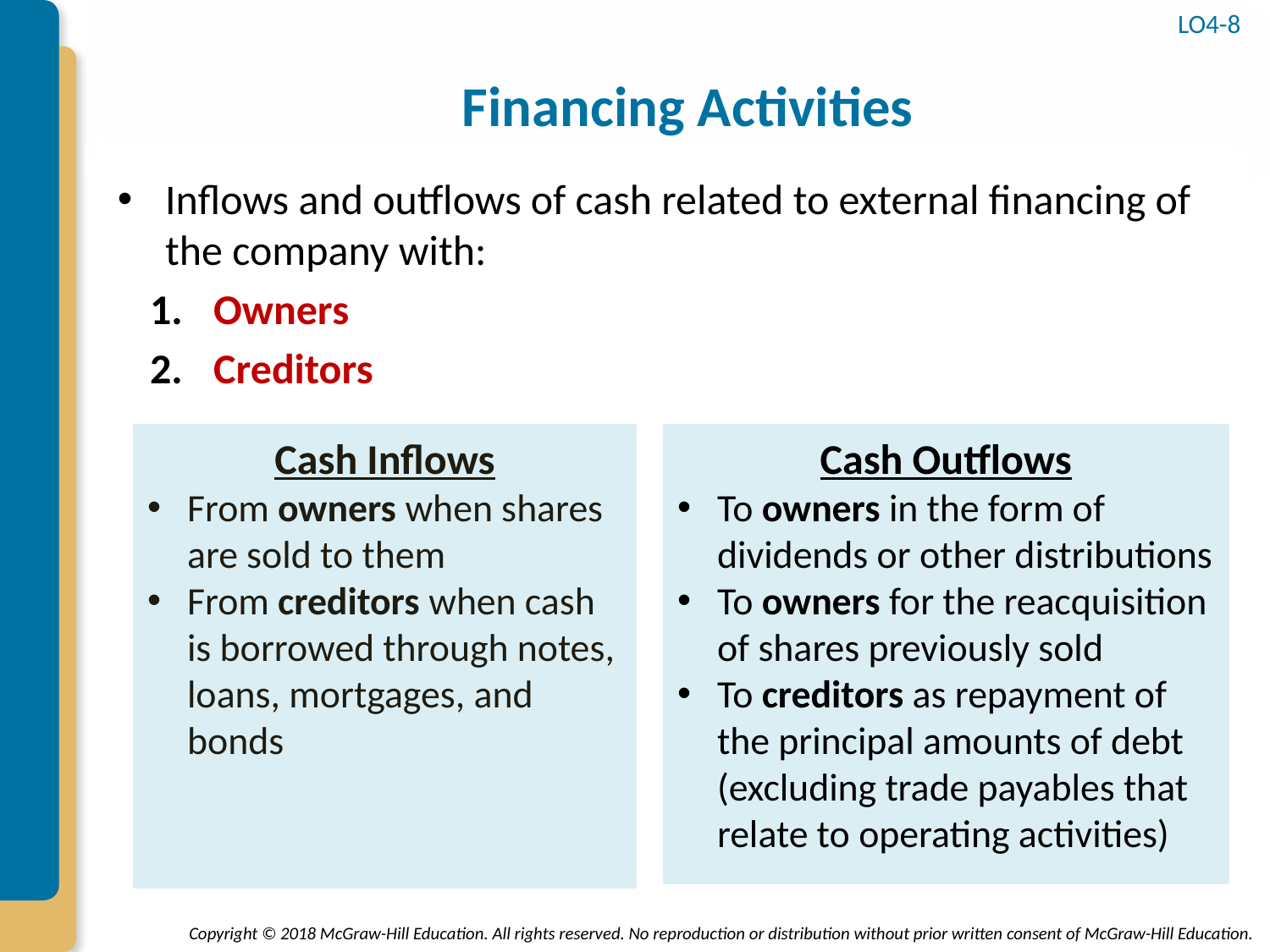

# Financing Activities
LO4-8
Inflows and outflows of cash related to external financing of the company with:
Owners
Creditors
Cash Inflows
From owners when shares are sold to them
From creditors when cash is borrowed through notes, loans, mortgages, and bonds

Cash Outflows
To owners in the form of dividends or other distributions
To owners for the reacquisition of shares previously sold
To creditors as repayment of the principal amounts of debt (excluding trade payables that relate to operating activities)